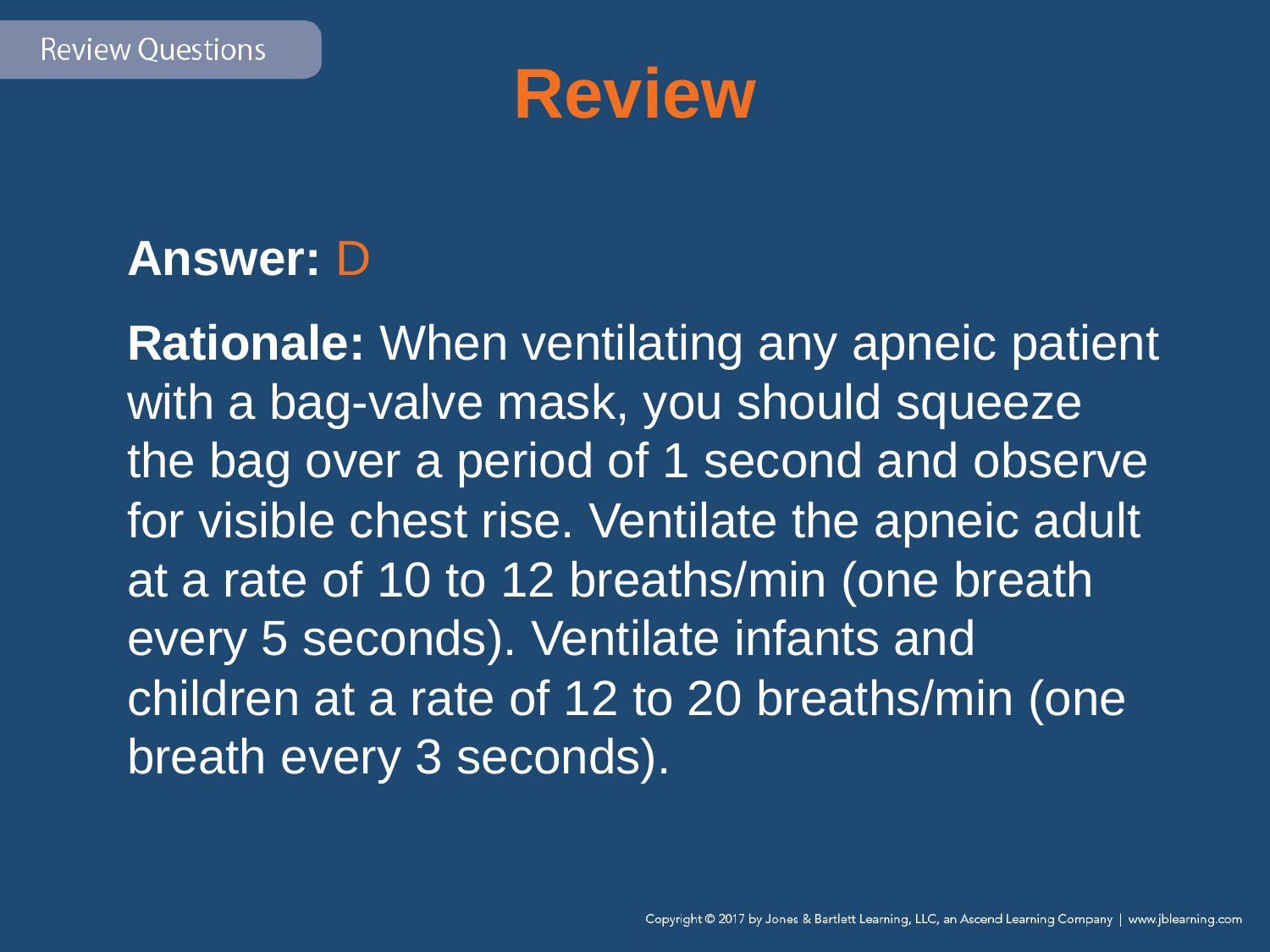

# Review
Answer: D
Rationale: When ventilating any apneic patient with a bag-valve mask, you should squeeze the bag over a period of 1 second and observe for visible chest rise. Ventilate the apneic adult at a rate of 10 to 12 breaths/min (one breath every 5 seconds). Ventilate infants and children at a rate of 12 to 20 breaths/min (one breath every 3 seconds).